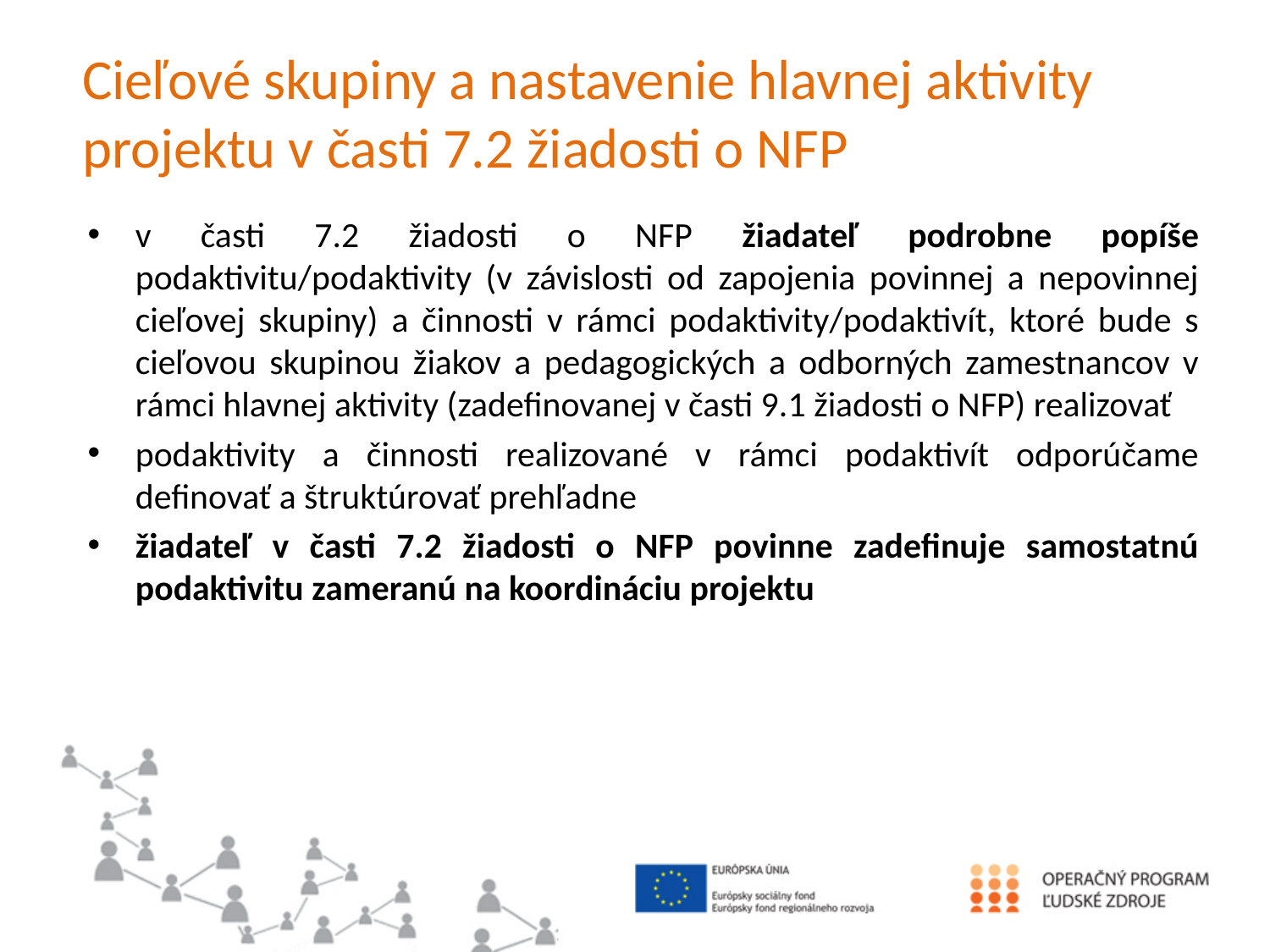

# Cieľové skupiny a nastavenie hlavnej aktivity projektu v časti 7.2 žiadosti o NFP
v časti 7.2 žiadosti o NFP žiadateľ podrobne popíše podaktivitu/podaktivity (v závislosti od zapojenia povinnej a nepovinnej cieľovej skupiny) a činnosti v rámci podaktivity/podaktivít, ktoré bude s cieľovou skupinou žiakov a pedagogických a odborných zamestnancov v rámci hlavnej aktivity (zadefinovanej v časti 9.1 žiadosti o NFP) realizovať
podaktivity a činnosti realizované v rámci podaktivít odporúčame definovať a štruktúrovať prehľadne
žiadateľ v časti 7.2 žiadosti o NFP povinne zadefinuje samostatnú podaktivitu zameranú na koordináciu projektu